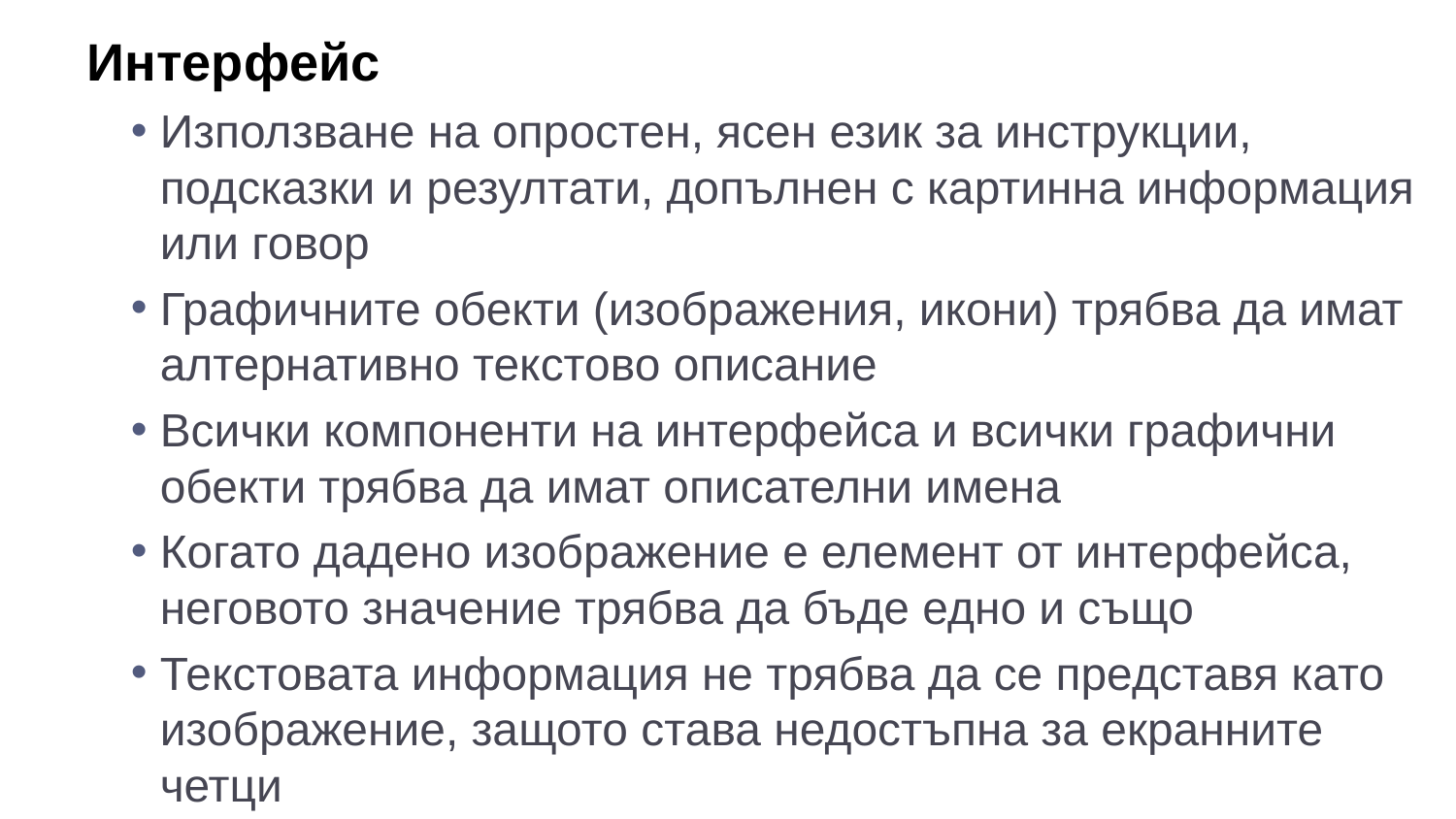

Интерфейс
Използване на опростен, ясен език за инструкции, подсказки и резултати, допълнен с картинна информация или говор
Графичните обекти (изображения, икони) трябва да имат алтернативно текстово описание
Всички компоненти на интерфейса и всички графични обекти трябва да имат описателни имена
Когато дадено изображение е елемент от интерфейса, неговото значение трябва да бъде едно и също
Текстовата информация не трябва да се представя като изображение, защото става недостъпна за екранните четци